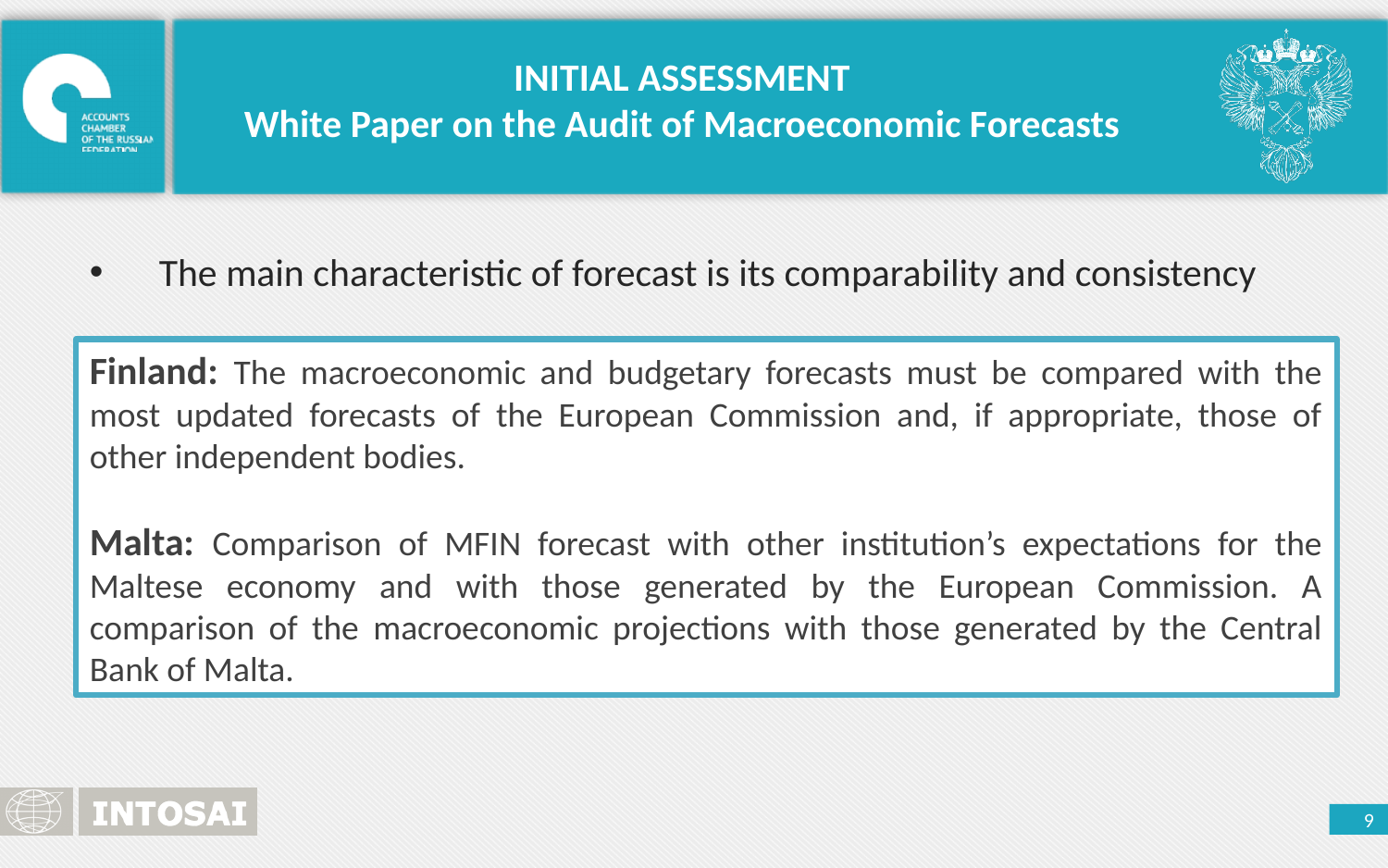

INITIAL ASSESSMENT
White Paper on the Audit of Macroeconomic Forecasts
The main characteristic of forecast is its comparability and consistency
Finland: The macroeconomic and budgetary forecasts must be compared with the most updated forecasts of the European Commission and, if appropriate, those of other independent bodies.

Malta: Comparison of MFIN forecast with other institution’s expectations for the Maltese economy and with those generated by the European Commission. A comparison of the macroeconomic projections with those generated by the Central Bank of Malta.